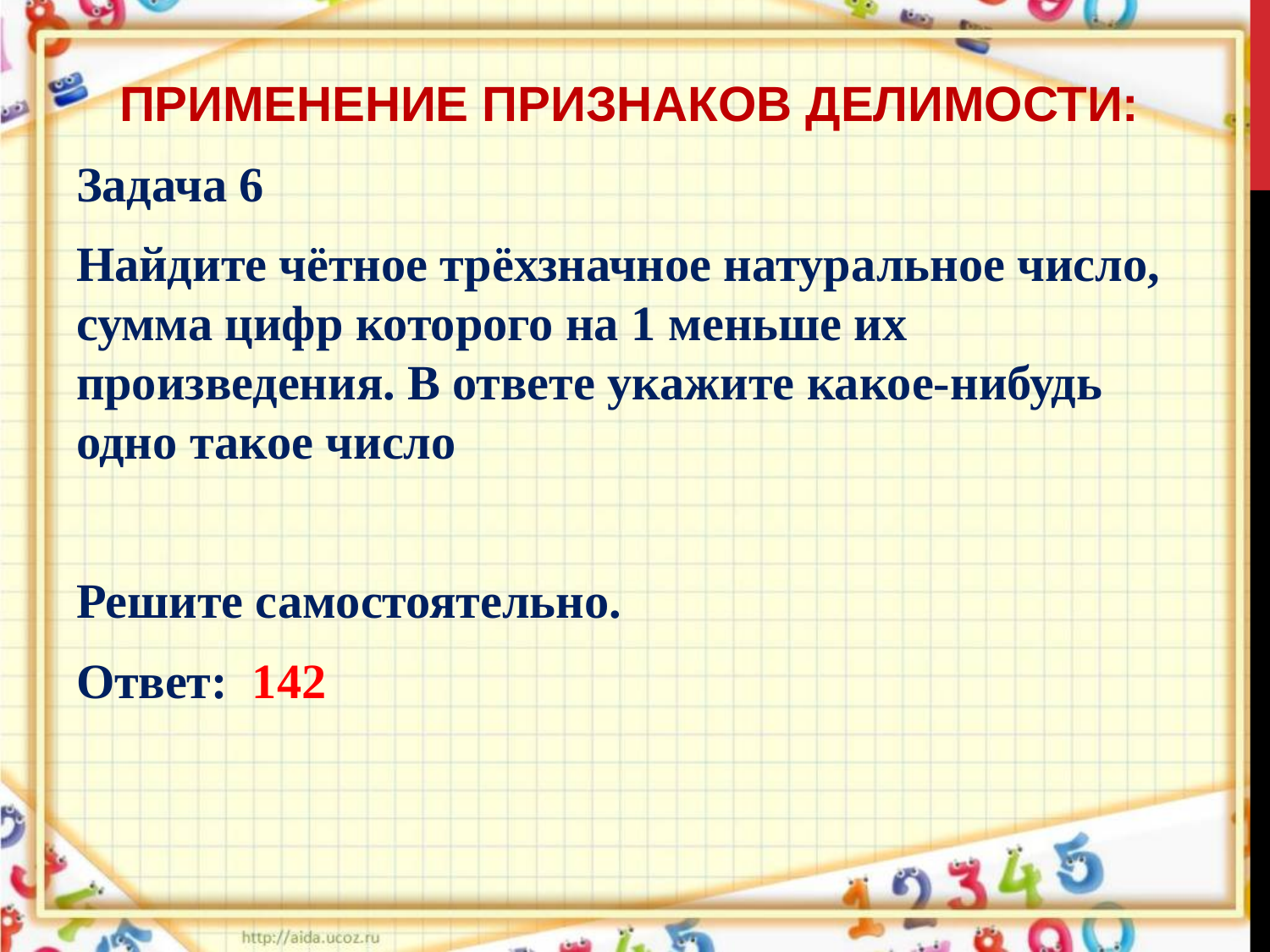

ПРИМЕНЕНИЕ ПРИЗНАКОВ ДЕЛИМОСТИ:
Задача 6
Найдите чётное трёхзначное натуральное число, сумма цифр которого на 1 меньше их произведения. В ответе укажите какое-­нибудь одно такое число

Решите самостоятельно.
Ответ:  142